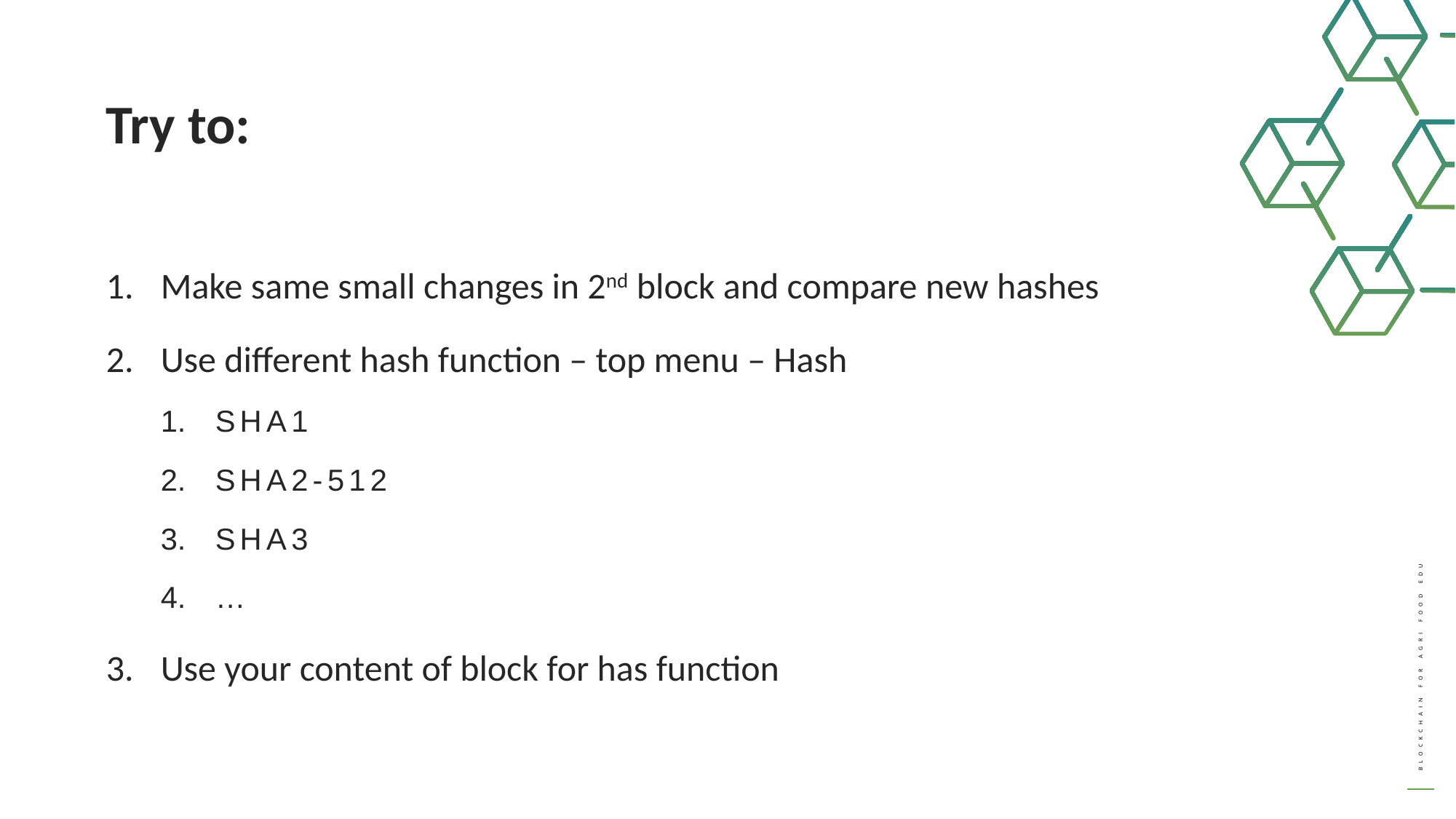

Try to:
Make same small changes in 2nd block and compare new hashes
Use different hash function – top menu – Hash
SHA1
SHA2-512
SHA3
…
Use your content of block for has function